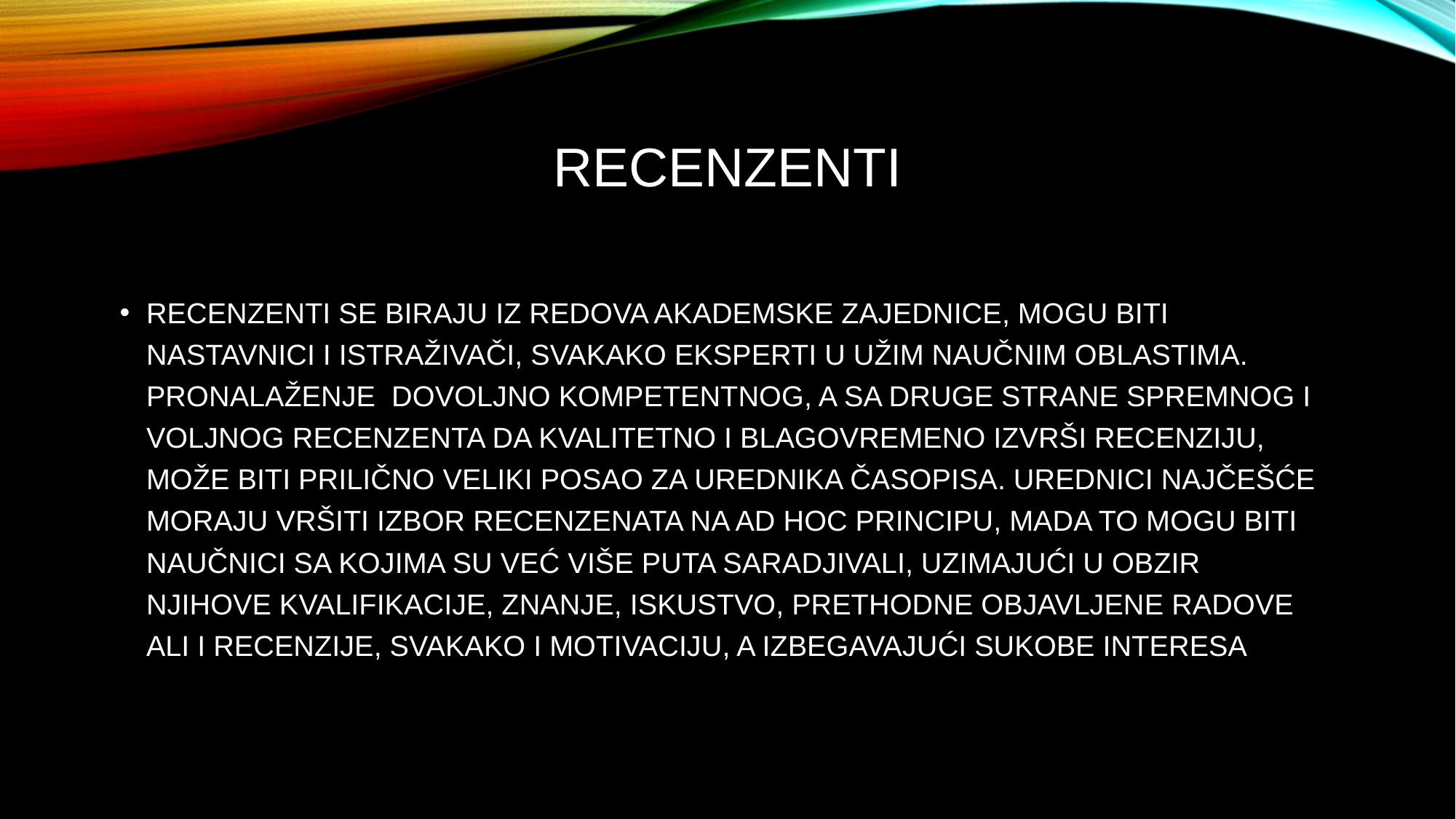

Recenzenti
Recenzenti se biraju iz redova akademske zajednice, mogu biti nastavnici I istraživači, svakako eksperti u užim naučnim oblastima. Pronalaženje  dovoljno kompetentnog, a sa druge strane spremnog i voljnog recenzenta da kvalitetno i blagovremeno izvrši recenziju, može biti prilično veliki posao za urednika časopisa. Urednici najčešće moraju vršiti izbor recenzenata na ad hoc principu, mada to mogu biti naučnici sa kojima su već više puta saradjivali, uzimajući u obzir njihove kvalifikacije, znanje, iskustvo, prethodne objavljene radove ali I recenzije, svakako I motivaciju, a izbegavajući sukobe interesa